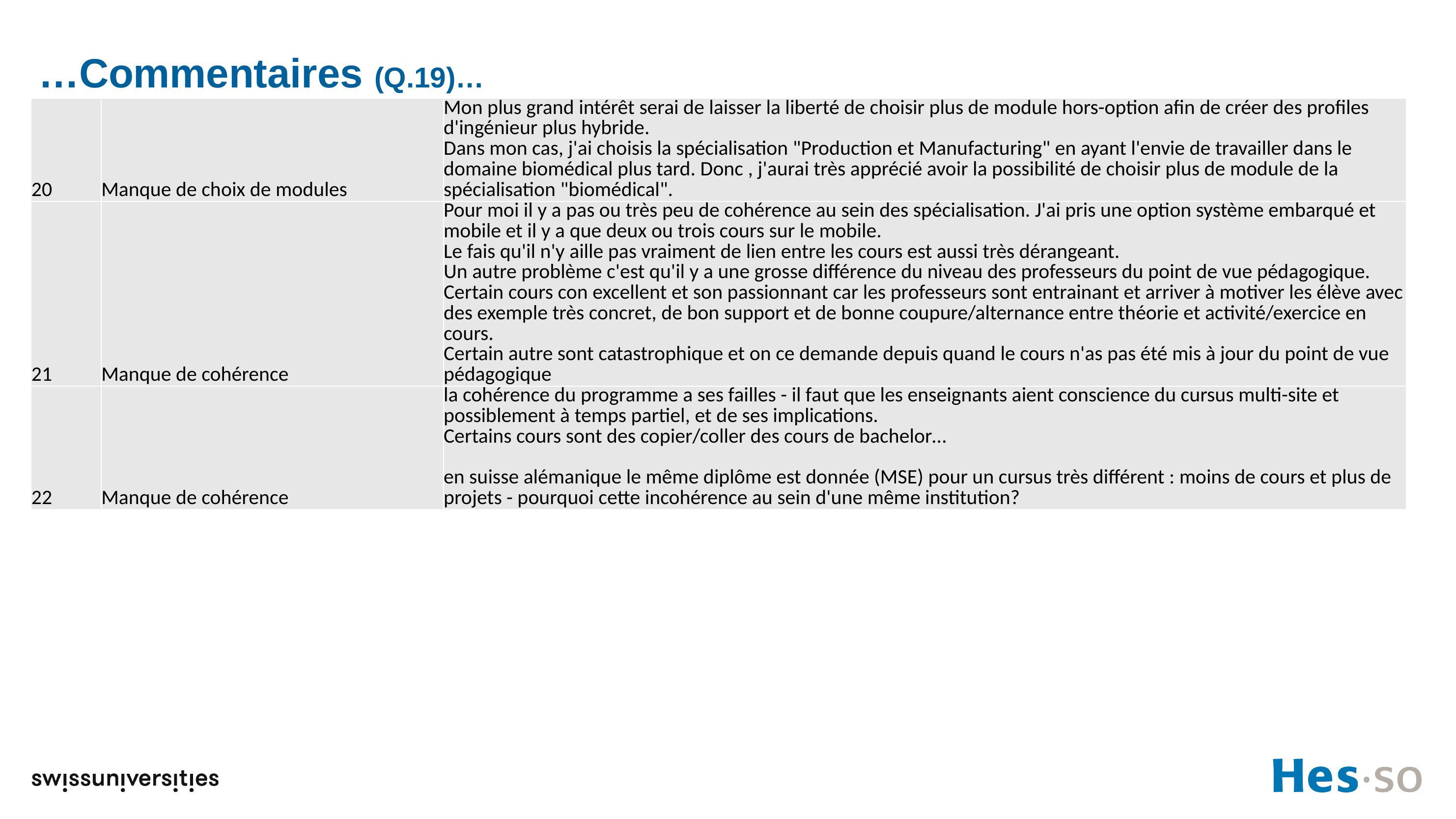

# …Commentaires (Q.19)…
| 20 | Manque de choix de modules | Mon plus grand intérêt serai de laisser la liberté de choisir plus de module hors-option afin de créer des profiles d'ingénieur plus hybride. Dans mon cas, j'ai choisis la spécialisation "Production et Manufacturing" en ayant l'envie de travailler dans le domaine biomédical plus tard. Donc , j'aurai très apprécié avoir la possibilité de choisir plus de module de la spécialisation "biomédical". |
| --- | --- | --- |
| 21 | Manque de cohérence | Pour moi il y a pas ou très peu de cohérence au sein des spécialisation. J'ai pris une option système embarqué et mobile et il y a que deux ou trois cours sur le mobile. Le fais qu'il n'y aille pas vraiment de lien entre les cours est aussi très dérangeant. Un autre problème c'est qu'il y a une grosse différence du niveau des professeurs du point de vue pédagogique. Certain cours con excellent et son passionnant car les professeurs sont entrainant et arriver à motiver les élève avec des exemple très concret, de bon support et de bonne coupure/alternance entre théorie et activité/exercice en cours. Certain autre sont catastrophique et on ce demande depuis quand le cours n'as pas été mis à jour du point de vue pédagogique |
| 22 | Manque de cohérence | la cohérence du programme a ses failles - il faut que les enseignants aient conscience du cursus multi-site et possiblement à temps partiel, et de ses implications. Certains cours sont des copier/coller des cours de bachelor… en suisse alémanique le même diplôme est donnée (MSE) pour un cursus très différent : moins de cours et plus de projets - pourquoi cette incohérence au sein d'une même institution? |